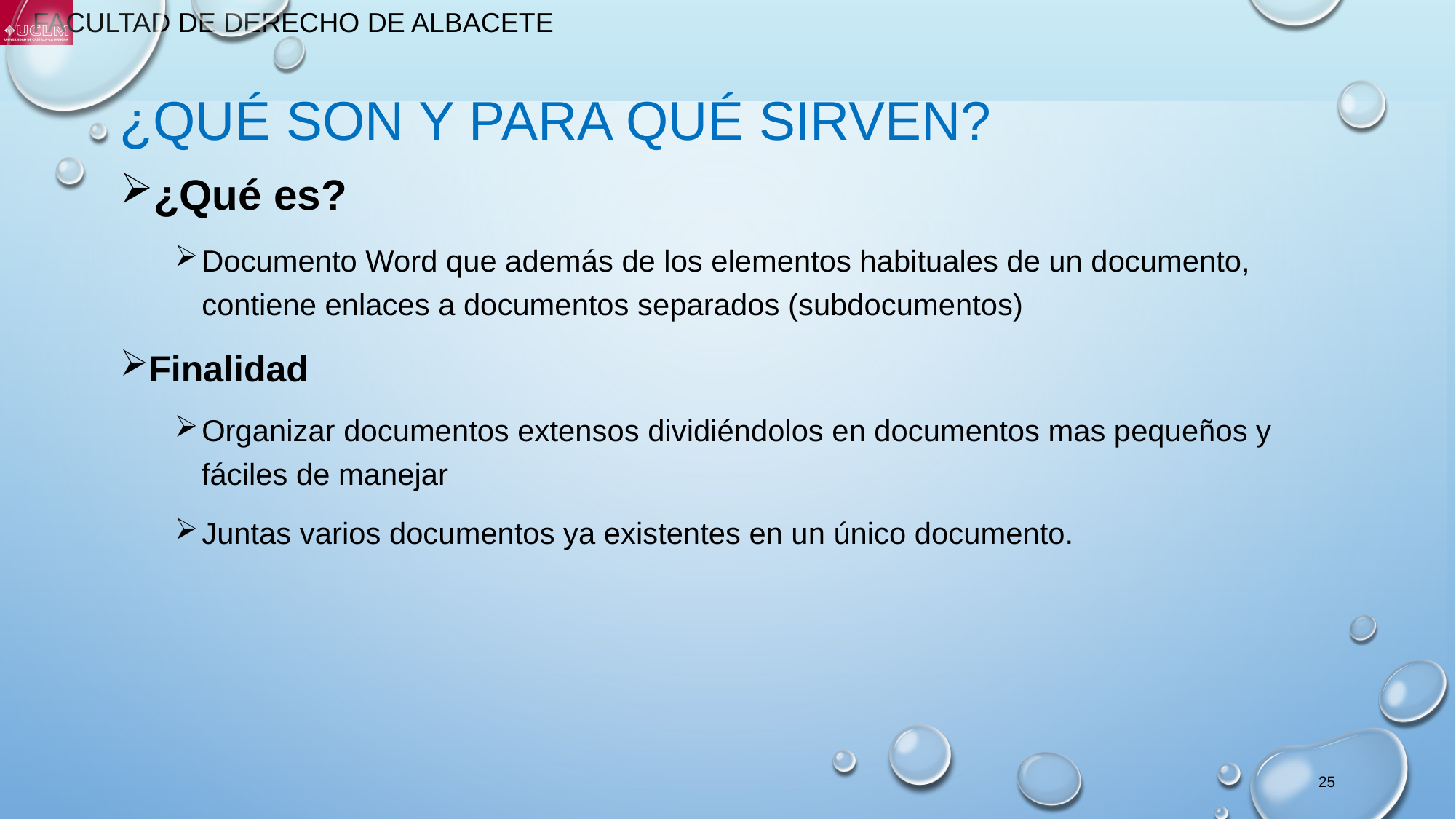

# ¿Qué son y para qué sirven?
¿Qué es?
Documento Word que además de los elementos habituales de un documento, contiene enlaces a documentos separados (subdocumentos)
Finalidad
Organizar documentos extensos dividiéndolos en documentos mas pequeños y fáciles de manejar
Juntas varios documentos ya existentes en un único documento.

25